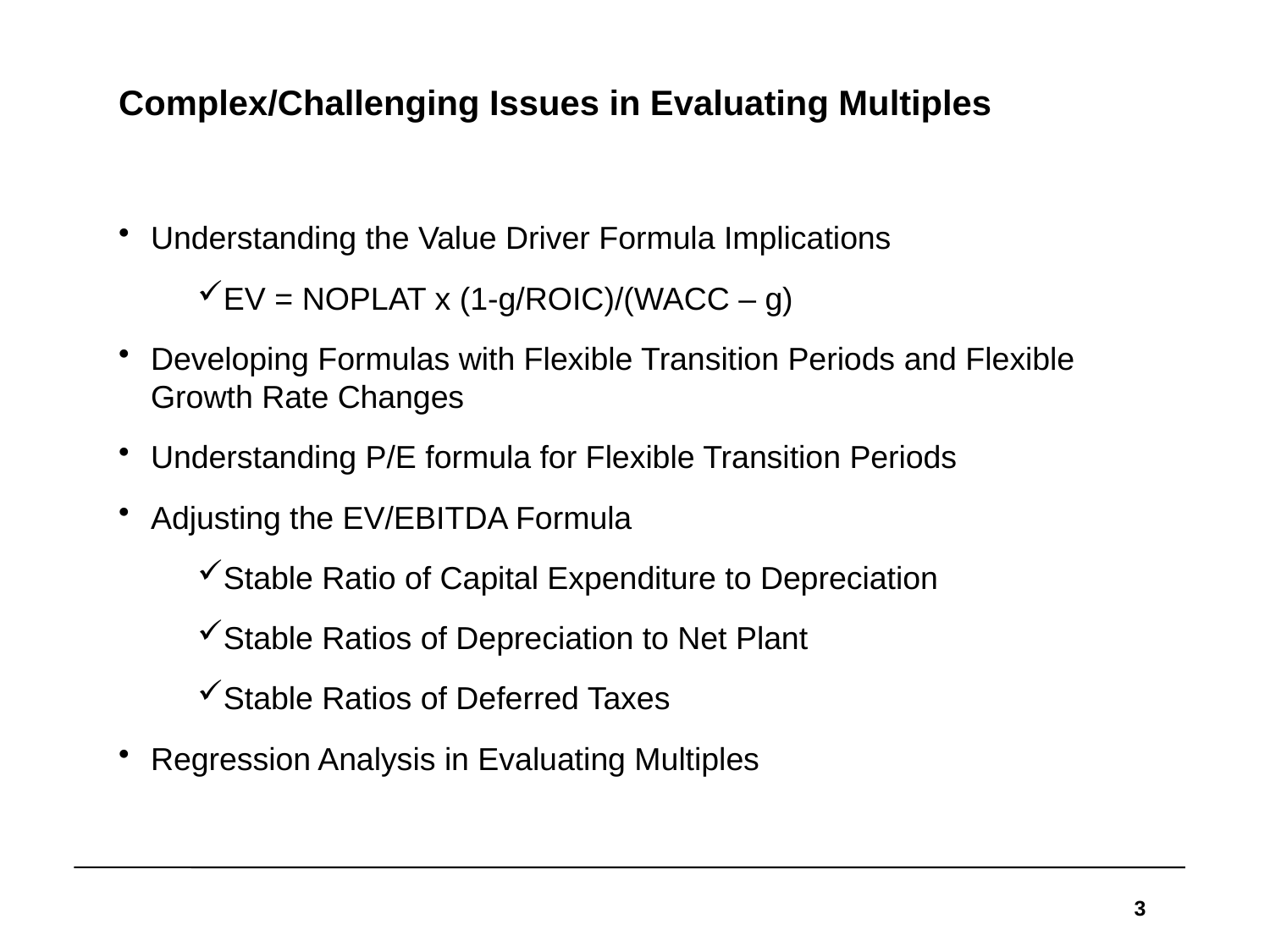

# Complex/Challenging Issues in Evaluating Multiples
Understanding the Value Driver Formula Implications
EV = NOPLAT x (1-g/ROIC)/(WACC – g)
Developing Formulas with Flexible Transition Periods and Flexible Growth Rate Changes
Understanding P/E formula for Flexible Transition Periods
Adjusting the EV/EBITDA Formula
Stable Ratio of Capital Expenditure to Depreciation
Stable Ratios of Depreciation to Net Plant
Stable Ratios of Deferred Taxes
Regression Analysis in Evaluating Multiples